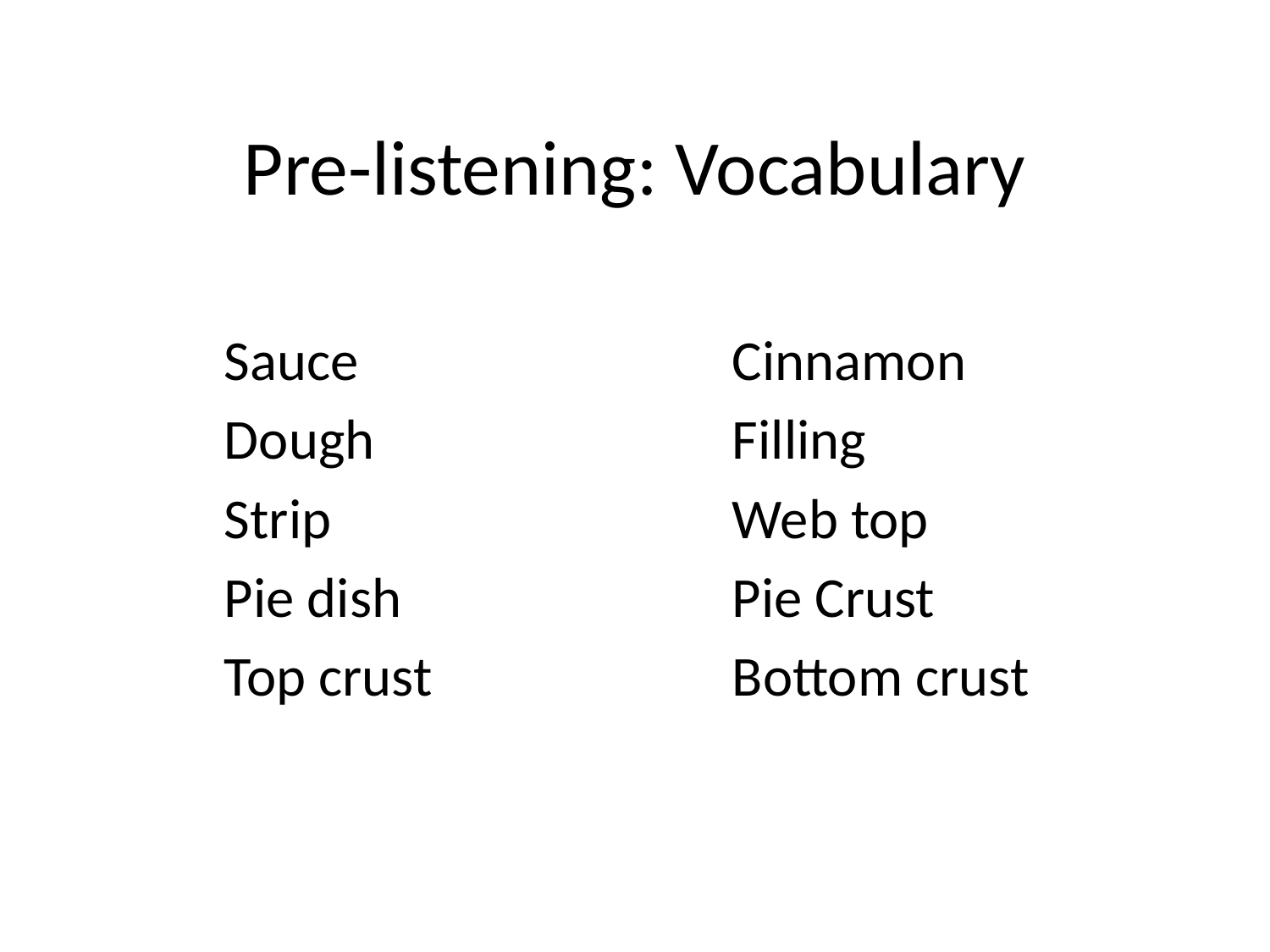

# Pre-listening: Vocabulary
Sauce			Cinnamon
Dough			Filling
Strip				Web top
Pie dish			Pie Crust
Top crust			Bottom crust